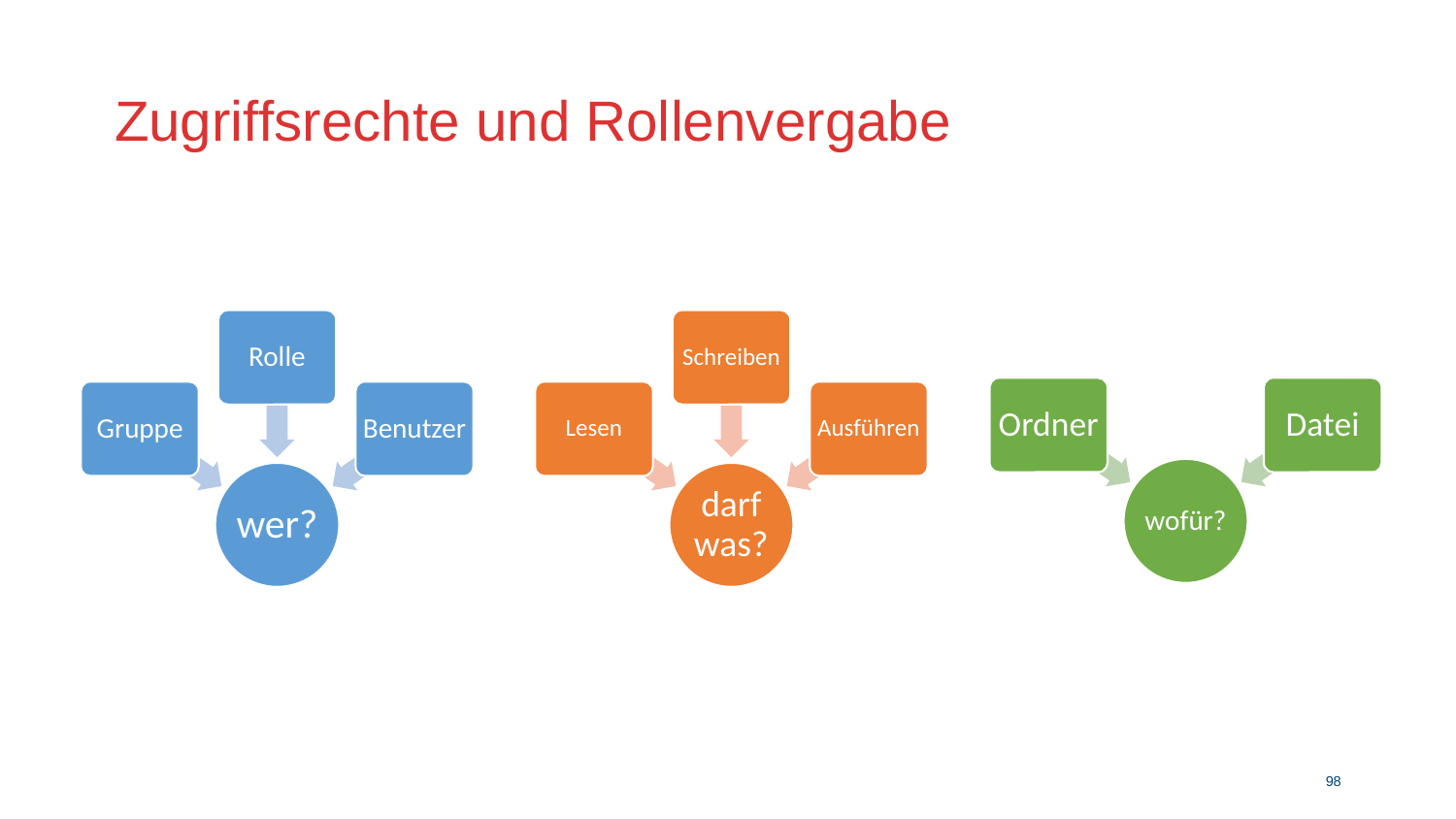

# Zugriffsrechte und Rollenvergabe
Schreiben
Lesen
Ausführen

darf was?
Rolle
Gruppe
Benutzer

wer?
Ordner
Datei

wofür?
98